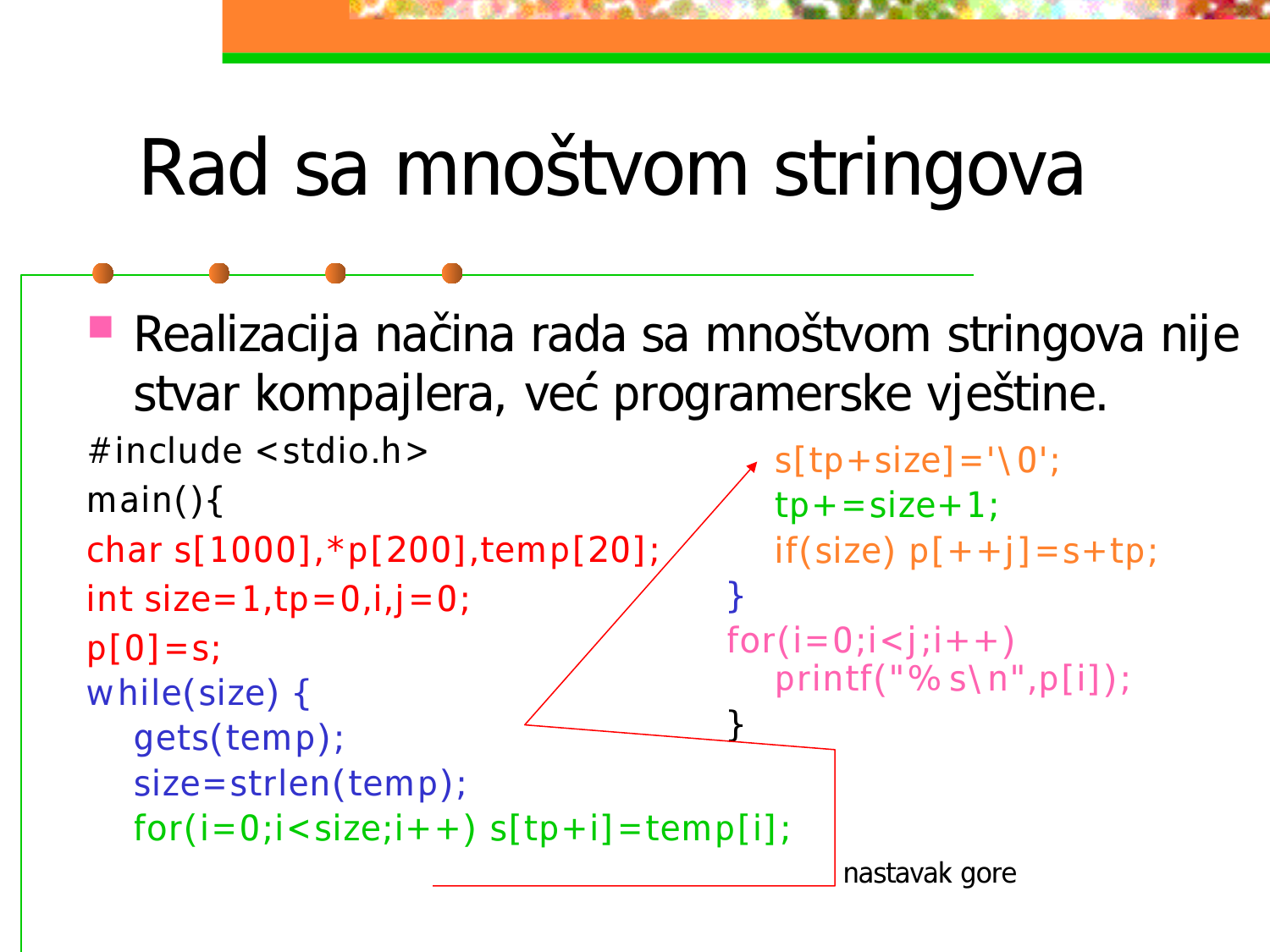

# Rad sa mnoštvom stringova
Realizacija načina rada sa mnoštvom stringova nije stvar kompajlera, već programerske vještine.
#include <stdio.h>
main(){
char s[1000],*p[200],temp[20];
int size=1,tp=0,i,j=0;
p[0]=s;
while(size) {
	gets(temp);
	size=strlen(temp);
	for(i=0;i<size;i++) s[tp+i]=temp[i];
	s[tp+size]='\0';
	tp+=size+1;
	if(size) p[++j]=s+tp;
}
for(i=0;i<j;i++) printf("%s\n",p[i]);
}

nastavak gore